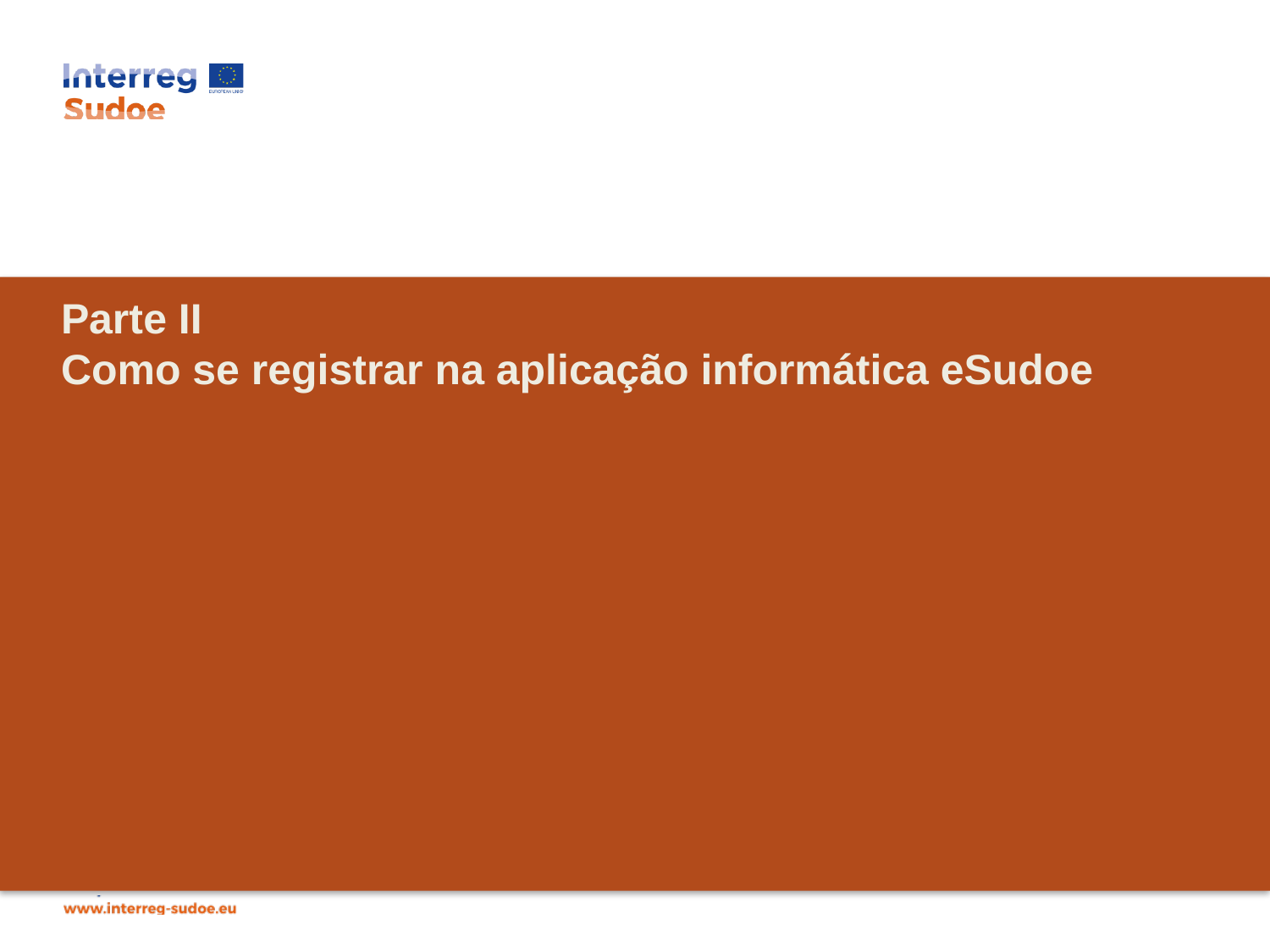

# Parte II Como se registrar na aplicação informática eSudoe